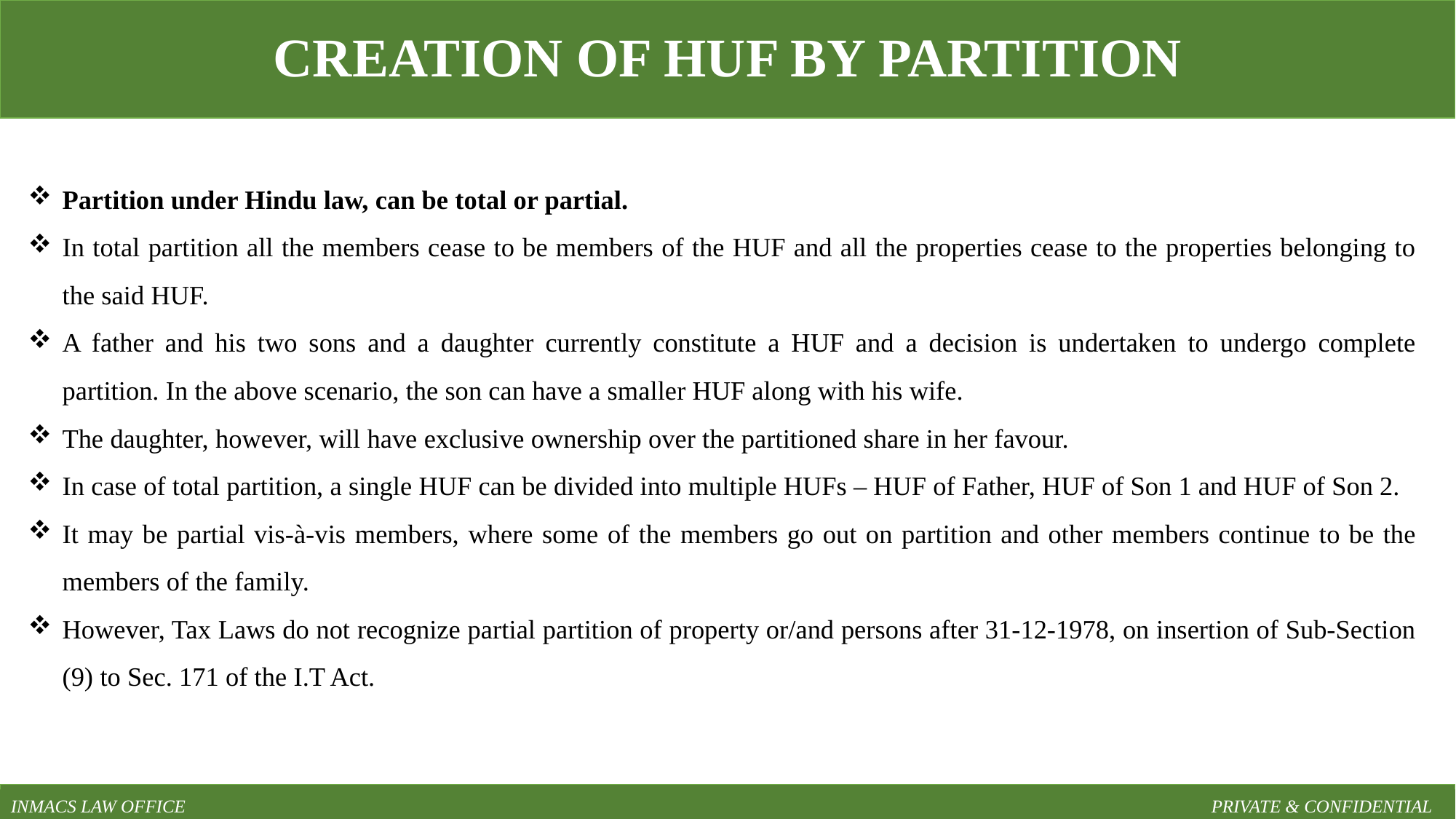

CREATION OF HUF BY PARTITION
Partition under Hindu law, can be total or partial.
In total partition all the members cease to be members of the HUF and all the properties cease to the properties belonging to the said HUF.
A father and his two sons and a daughter currently constitute a HUF and a decision is undertaken to undergo complete partition. In the above scenario, the son can have a smaller HUF along with his wife.
The daughter, however, will have exclusive ownership over the partitioned share in her favour.
In case of total partition, a single HUF can be divided into multiple HUFs – HUF of Father, HUF of Son 1 and HUF of Son 2.
It may be partial vis-à-vis members, where some of the members go out on partition and other members continue to be the members of the family.
However, Tax Laws do not recognize partial partition of property or/and persons after 31-12-1978, on insertion of Sub-Section (9) to Sec. 171 of the I.T Act.

INMACS LAW OFFICE										PRIVATE & CONFIDENTIAL